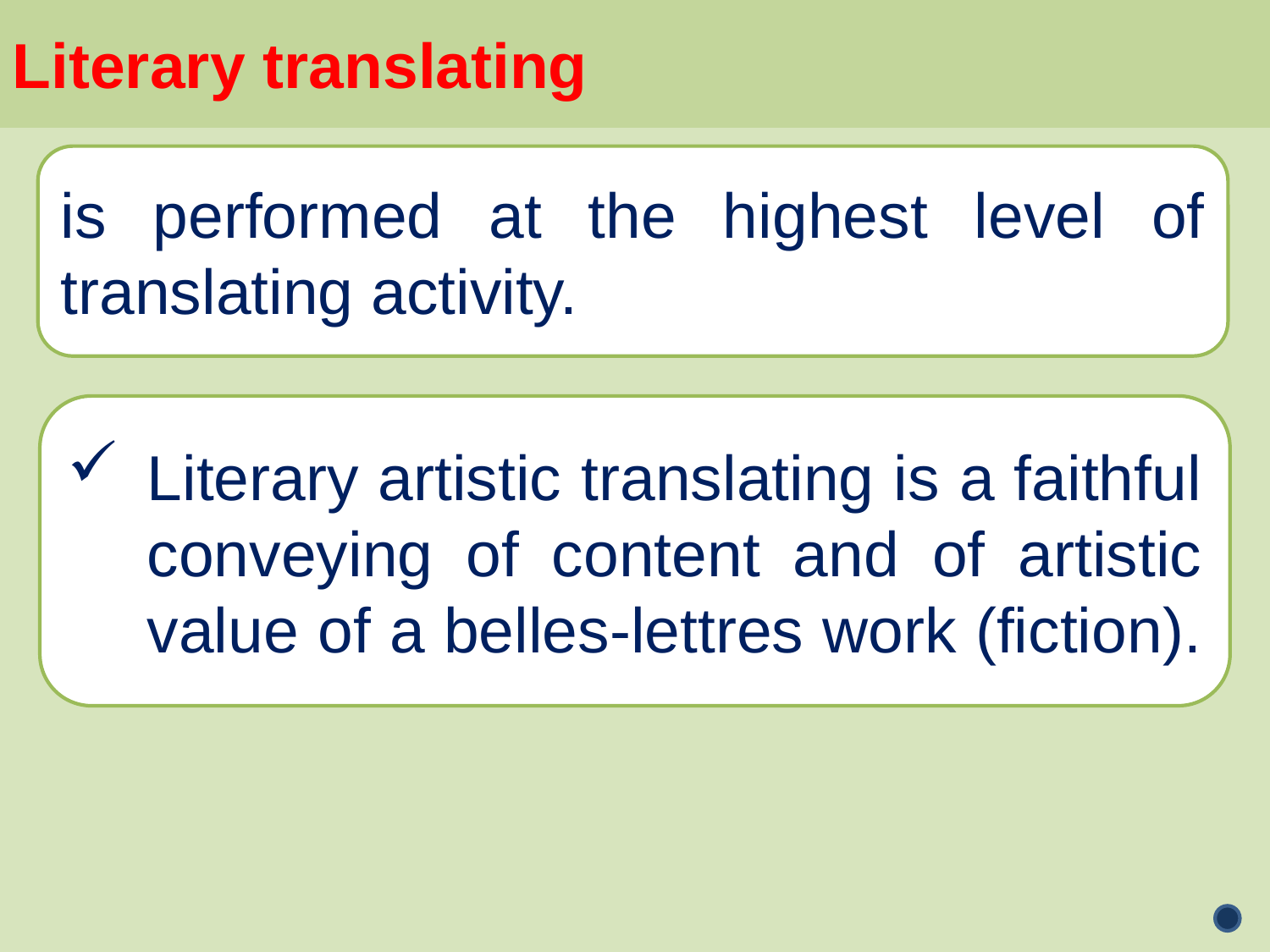

Literary translating
is performed at the highest level of translating activity.
Literary artistic translating is a faithful conveying of content and of artistic value of a belles-lettres work (fiction).